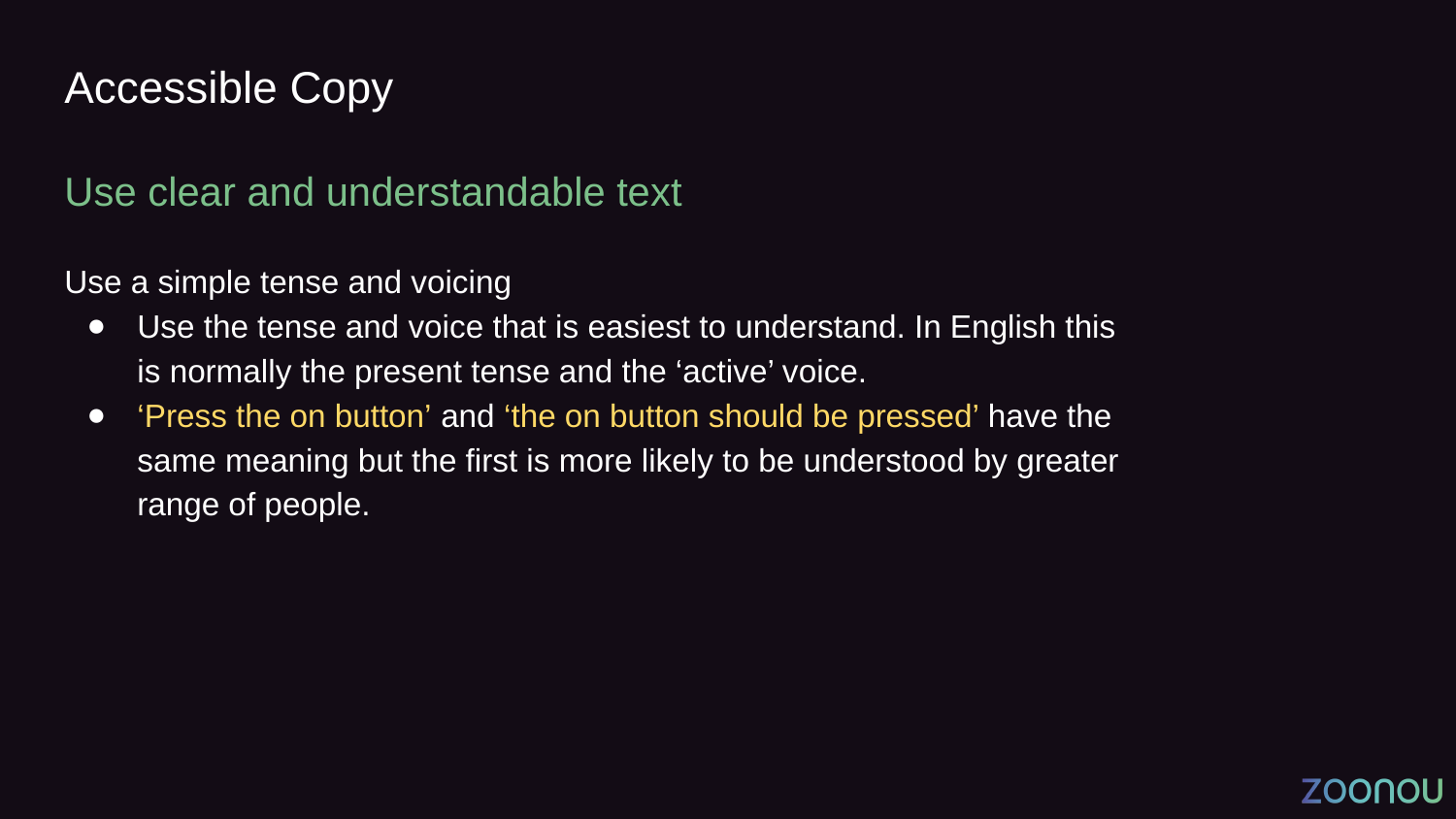

# Accessible Copy

Use clear and understandable text

Use a simple tense and voicing
Use the tense and voice that is easiest to understand. In English this is normally the present tense and the ‘active’ voice.
‘Press the on button’ and ‘the on button should be pressed’ have the same meaning but the first is more likely to be understood by greater range of people.